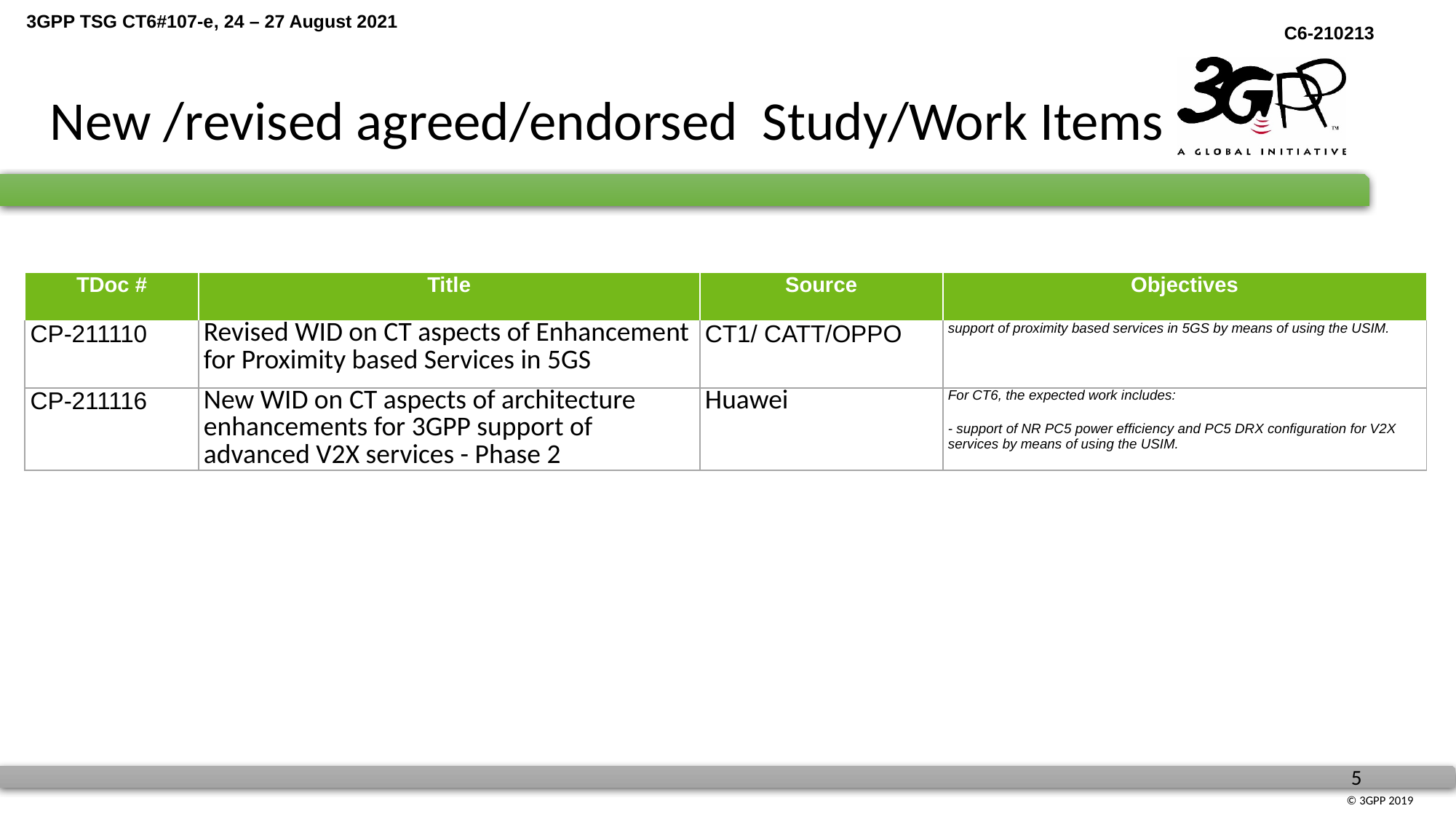

# New /revised agreed/endorsed  Study/Work Items
| TDoc # | Title | Source | Objectives |
| --- | --- | --- | --- |
| CP-211110 | Revised WID on CT aspects of Enhancement for Proximity based Services in 5GS | CT1/ CATT/OPPO | support of proximity based services in 5GS by means of using the USIM. |
| CP-211116 | New WID on CT aspects of architecture enhancements for 3GPP support of advanced V2X services - Phase 2 | Huawei | For CT6, the expected work includes: - support of NR PC5 power efficiency and PC5 DRX configuration for V2X services by means of using the USIM. |